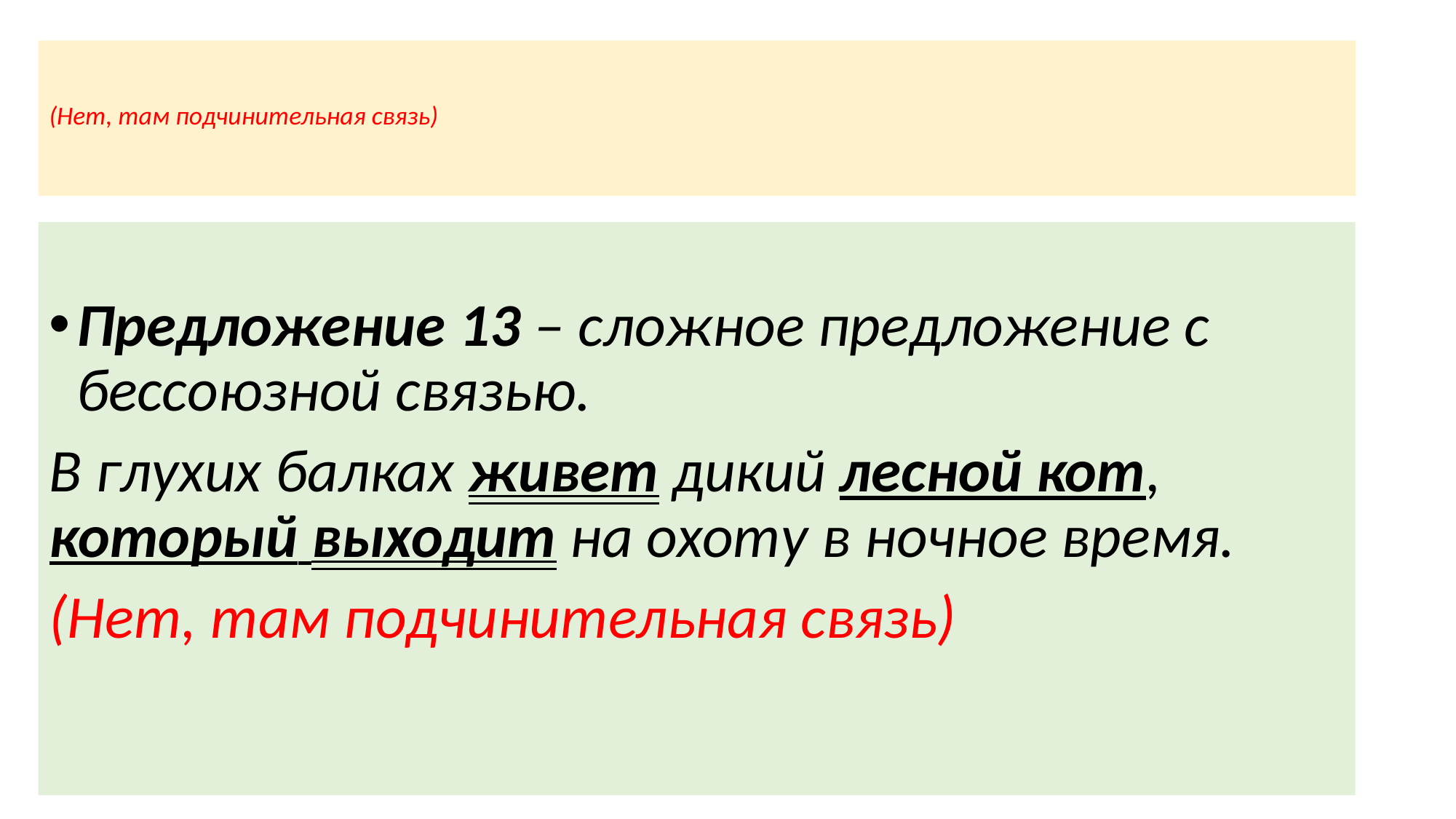

# (Нет, там подчинительная связь)

Предложение 13 – сложное предложение с бессоюзной связью.
В глухих балках живет дикий лесной кот, который выходит на охоту в ночное время.
(Нет, там подчинительная связь)